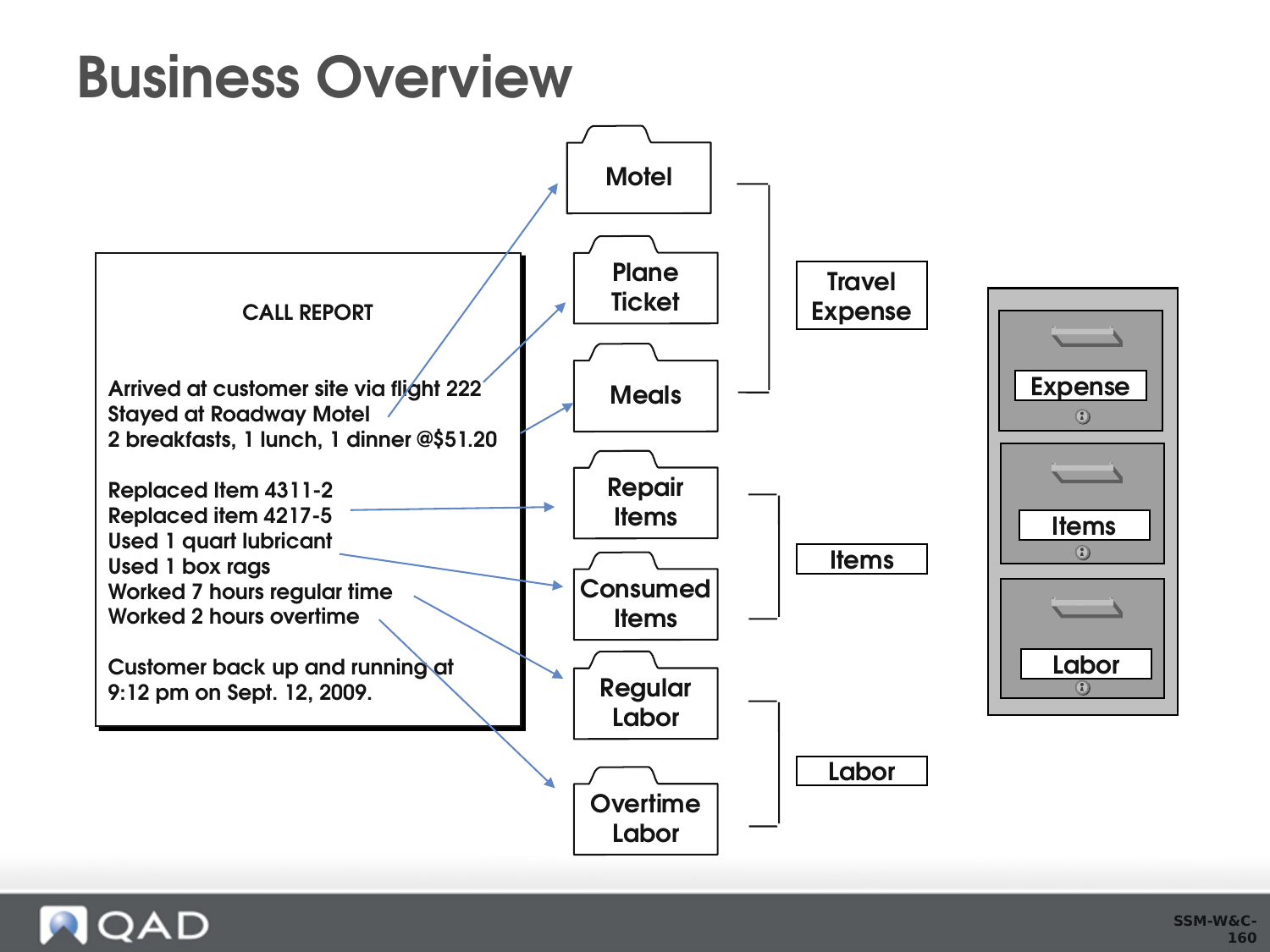

# Business Overview
Motel

Plane
Ticket

CALL REPORT

Arrived at customer site via flight 222
Stayed at Roadway Motel
2 breakfasts, 1 lunch, 1 dinner @$51.20

Replaced Item 4311-2
Replaced item 4217-5
Used 1 quart lubricant
Used 1 box rags
Worked 7 hours regular time
Worked 2 hours overtime

Customer back up and running at
9:12 pm on Sept. 12, 2009.

Travel
Expense

Meals
Expense

Repair
Items

Items
Items
Consumed
Items

Labor
Regular
Labor

Labor
Overtime
Labor

SSM-W&C-160